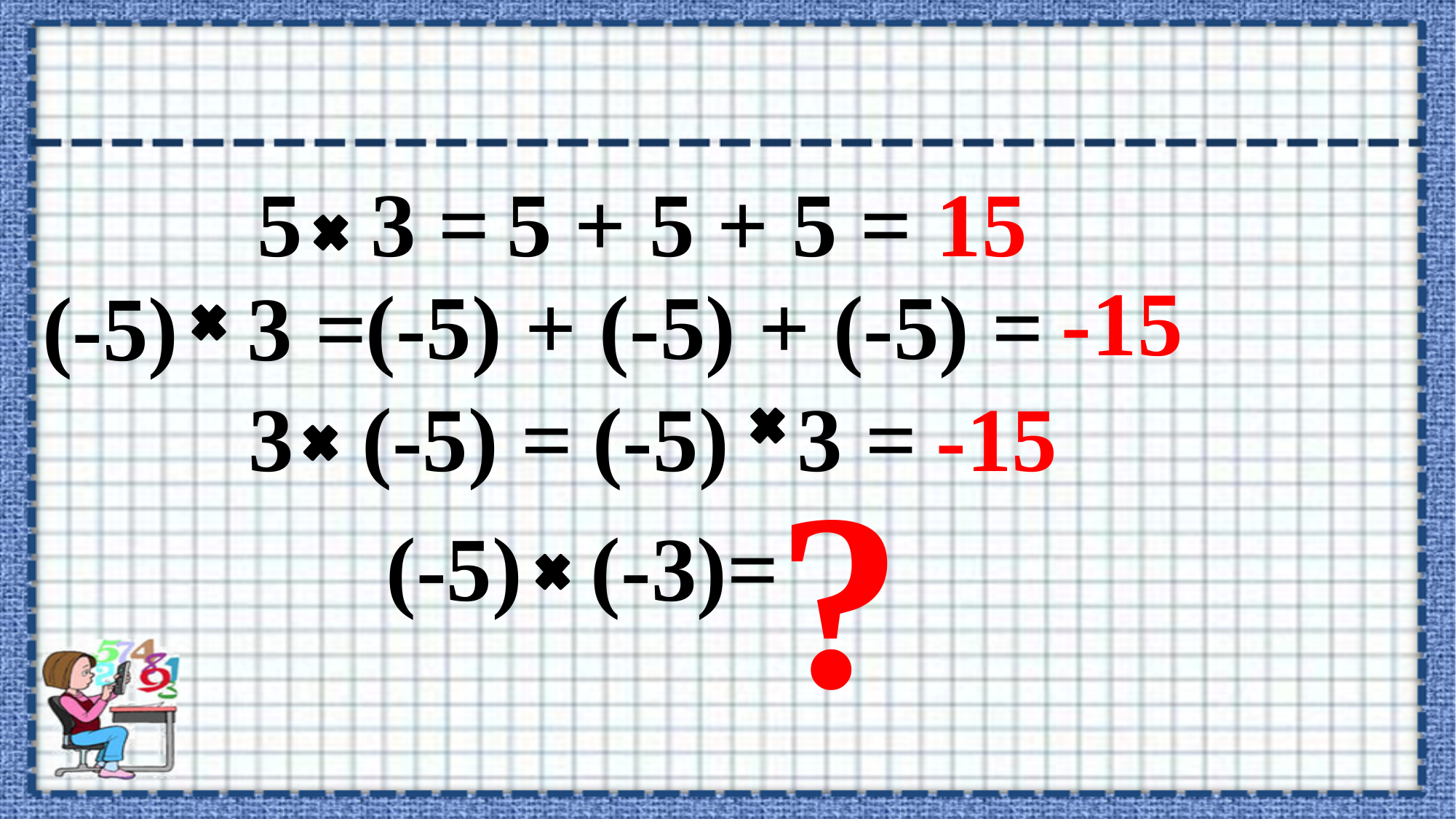

5   3 =
5 + 5 + 5 =
15

-15
(-5) + (-5) + (-5) =
(-5)   3 =

3   (-5) =
(-5)   3 =
-15

?
(-5)   (-3)=